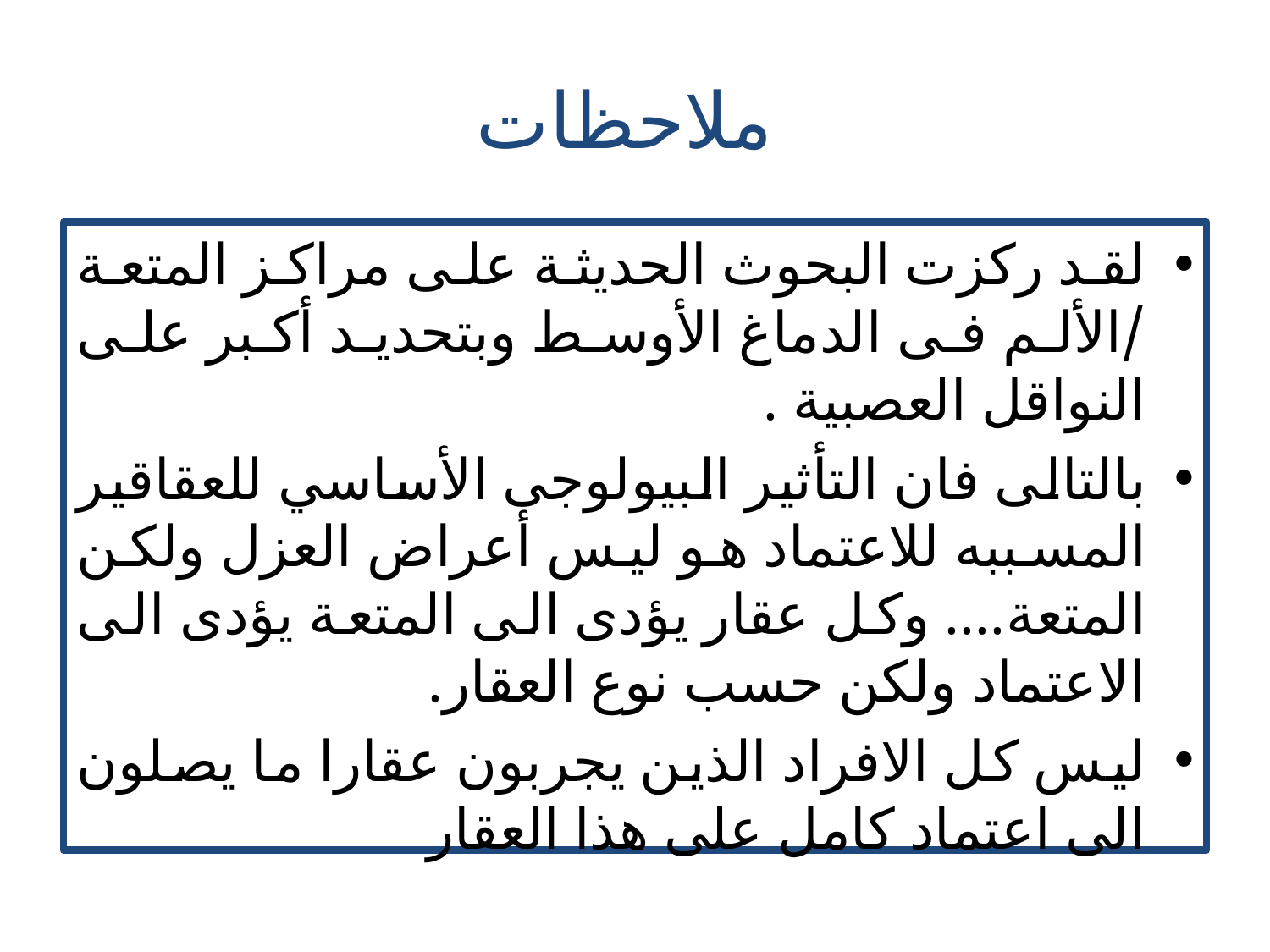

# ملاحظات
لقد ركزت البحوث الحديثة على مراكز المتعة /الألم فى الدماغ الأوسط وبتحديد أكبر على النواقل العصبية .
بالتالى فان التأثير البيولوجى الأساسي للعقاقير المسببه للاعتماد هو ليس أعراض العزل ولكن المتعة.... وكل عقار يؤدى الى المتعة يؤدى الى الاعتماد ولكن حسب نوع العقار.
ليس كل الافراد الذين يجربون عقارا ما يصلون الى اعتماد كامل على هذا العقار